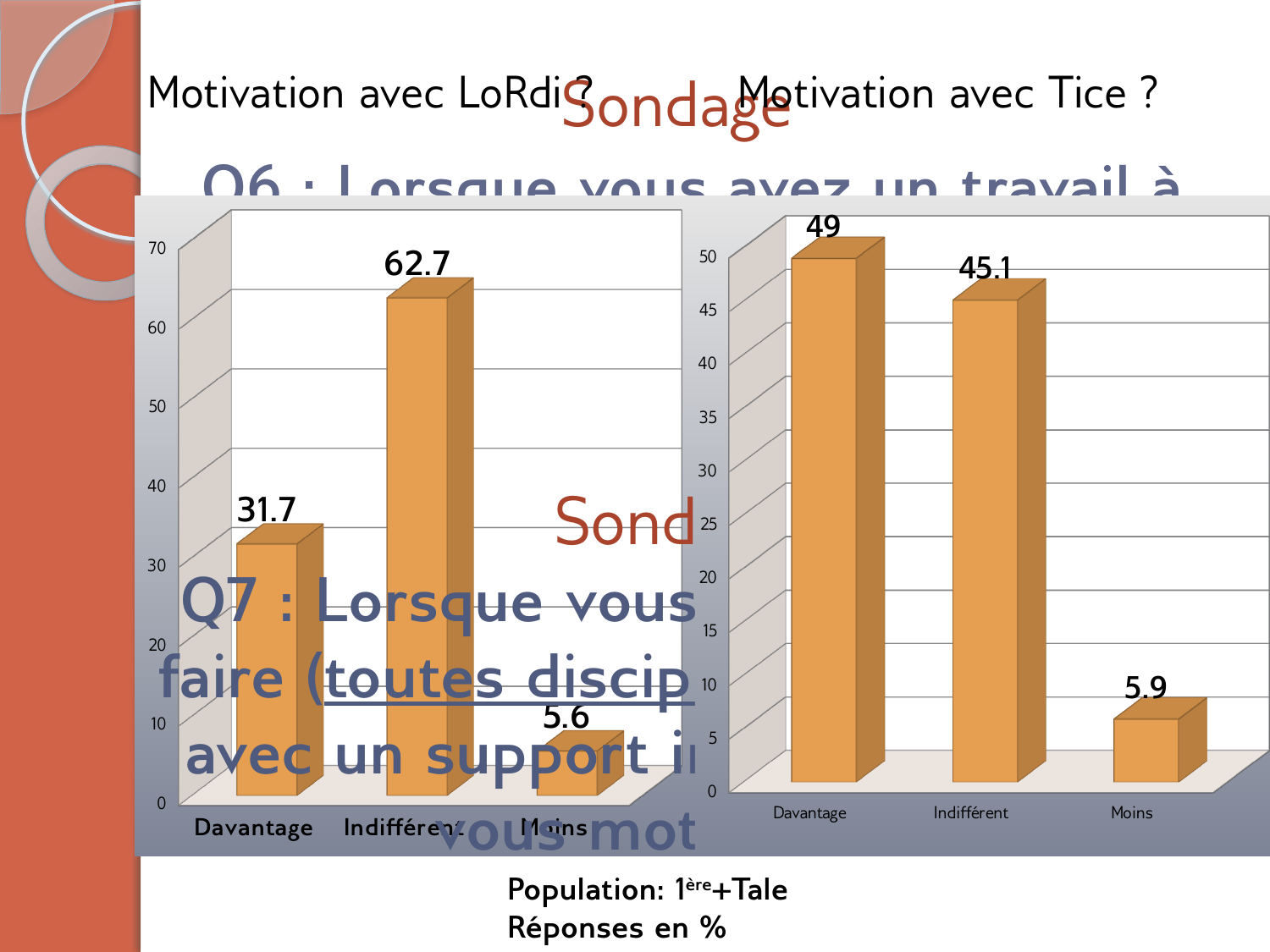

# Sondage Q6 : Lorsque vous avez un travail à faire (toutes disciplines confondues)  avec LoRdi, cela vous motive-t-il ?
Motivation avec LoRdi ?
Motivation avec Tice ?

[unsupported chart]

[unsupported chart]

Sondage
Q7 : Lorsque vous avez un travail à faire (toutes disciplines confondues)  avec un support informatique, cela vous motive-t-il ?
Population: 1ère+Tale
Réponses en %